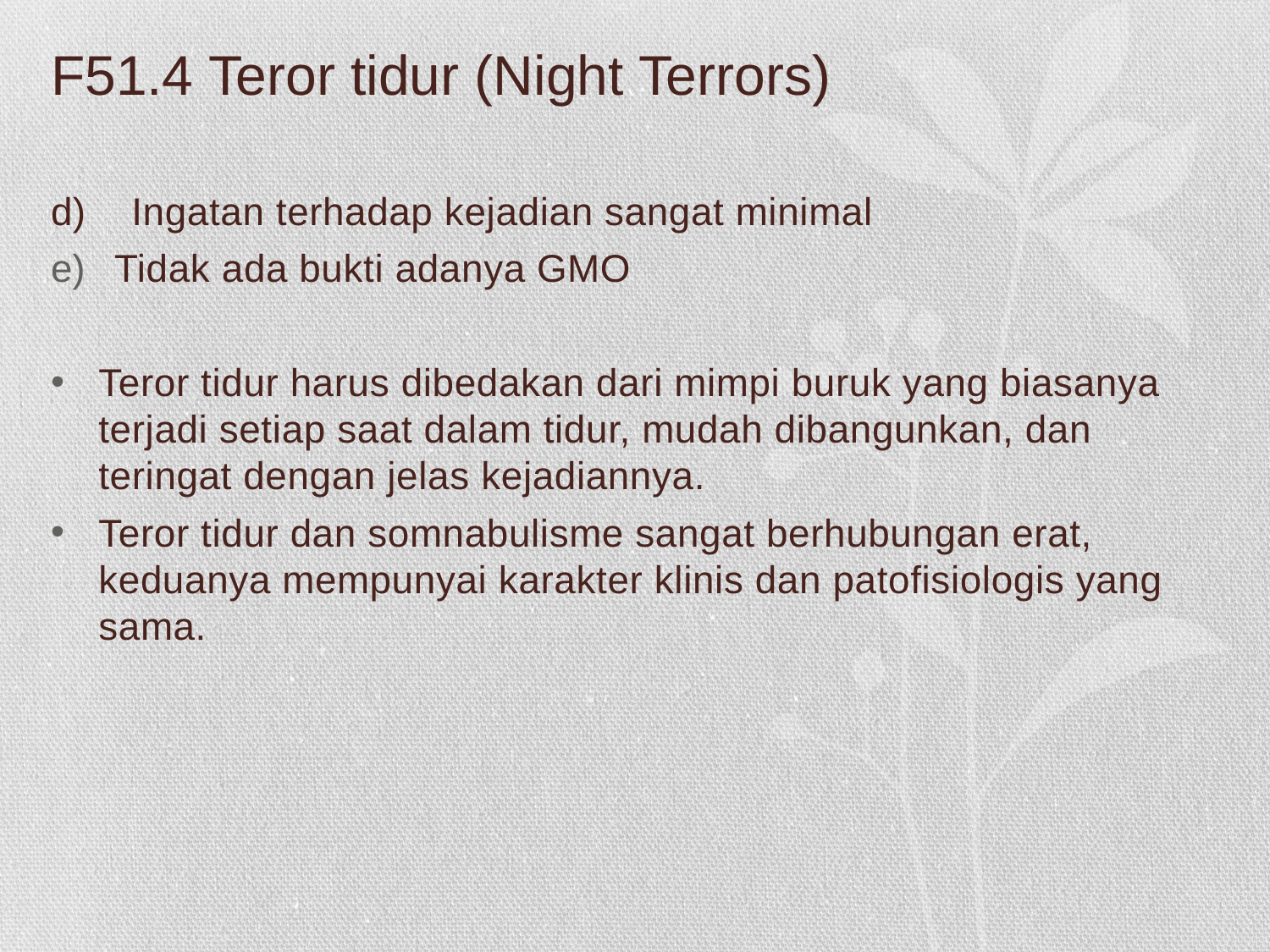

# F51.4 Teror tidur (Night Terrors)
d)    Ingatan terhadap kejadian sangat minimal
Tidak ada bukti adanya GMO

Teror tidur harus dibedakan dari mimpi buruk yang biasanya terjadi setiap saat dalam tidur, mudah dibangunkan, dan teringat dengan jelas kejadiannya.
Teror tidur dan somnabulisme sangat berhubungan erat, keduanya mempunyai karakter klinis dan patofisiologis yang sama.